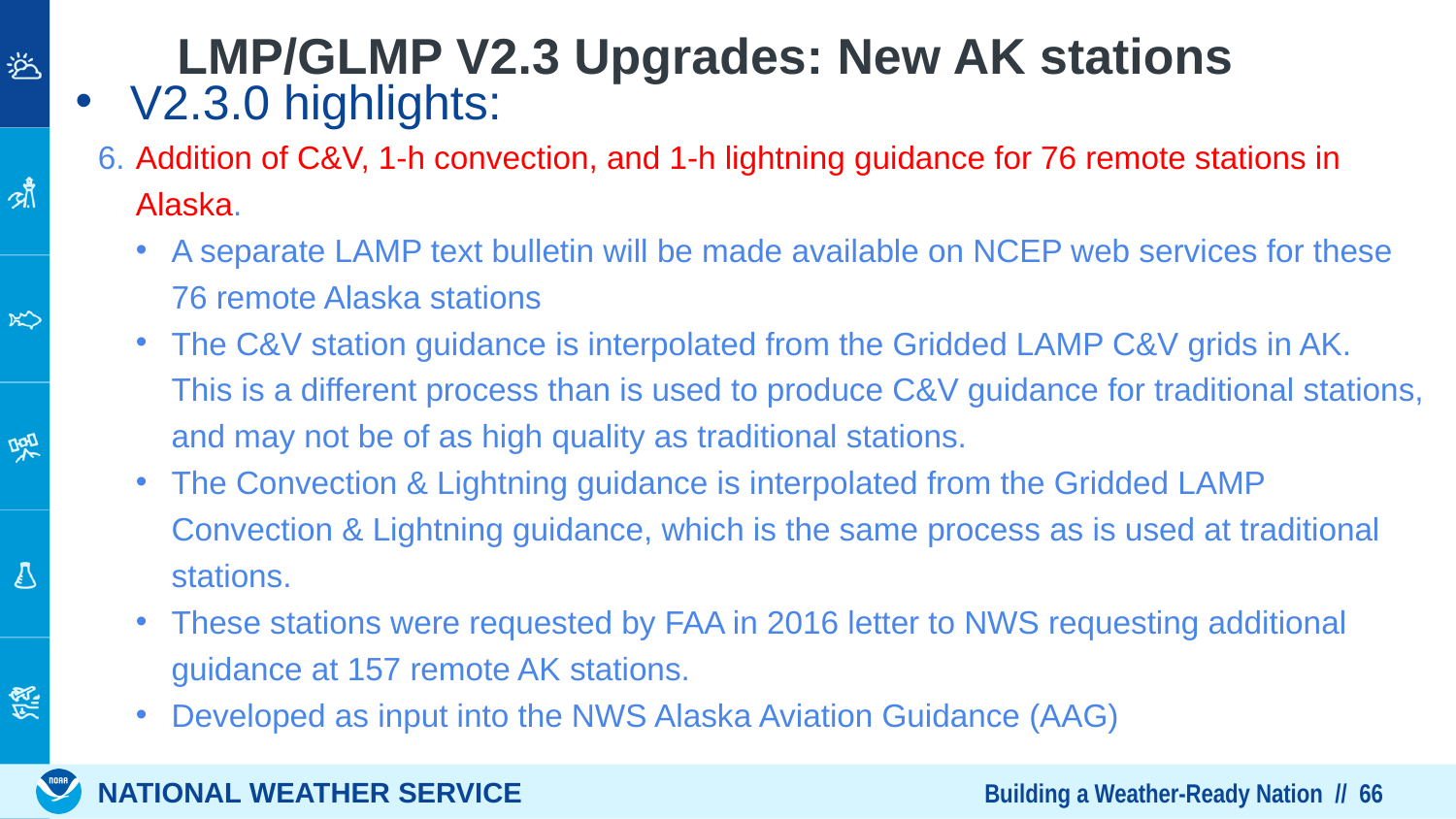

# LMP/GLMP V2.3 Upgrades: New AK stations
V2.3.0 highlights:
Addition of C&V, 1-h convection, and 1-h lightning guidance for 76 remote stations in Alaska.
A separate LAMP text bulletin will be made available on NCEP web services for these 76 remote Alaska stations
The C&V station guidance is interpolated from the Gridded LAMP C&V grids in AK.  This is a different process than is used to produce C&V guidance for traditional stations, and may not be of as high quality as traditional stations.
The Convection & Lightning guidance is interpolated from the Gridded LAMP Convection & Lightning guidance, which is the same process as is used at traditional stations.
These stations were requested by FAA in 2016 letter to NWS requesting additional guidance at 157 remote AK stations.
Developed as input into the NWS Alaska Aviation Guidance (AAG)